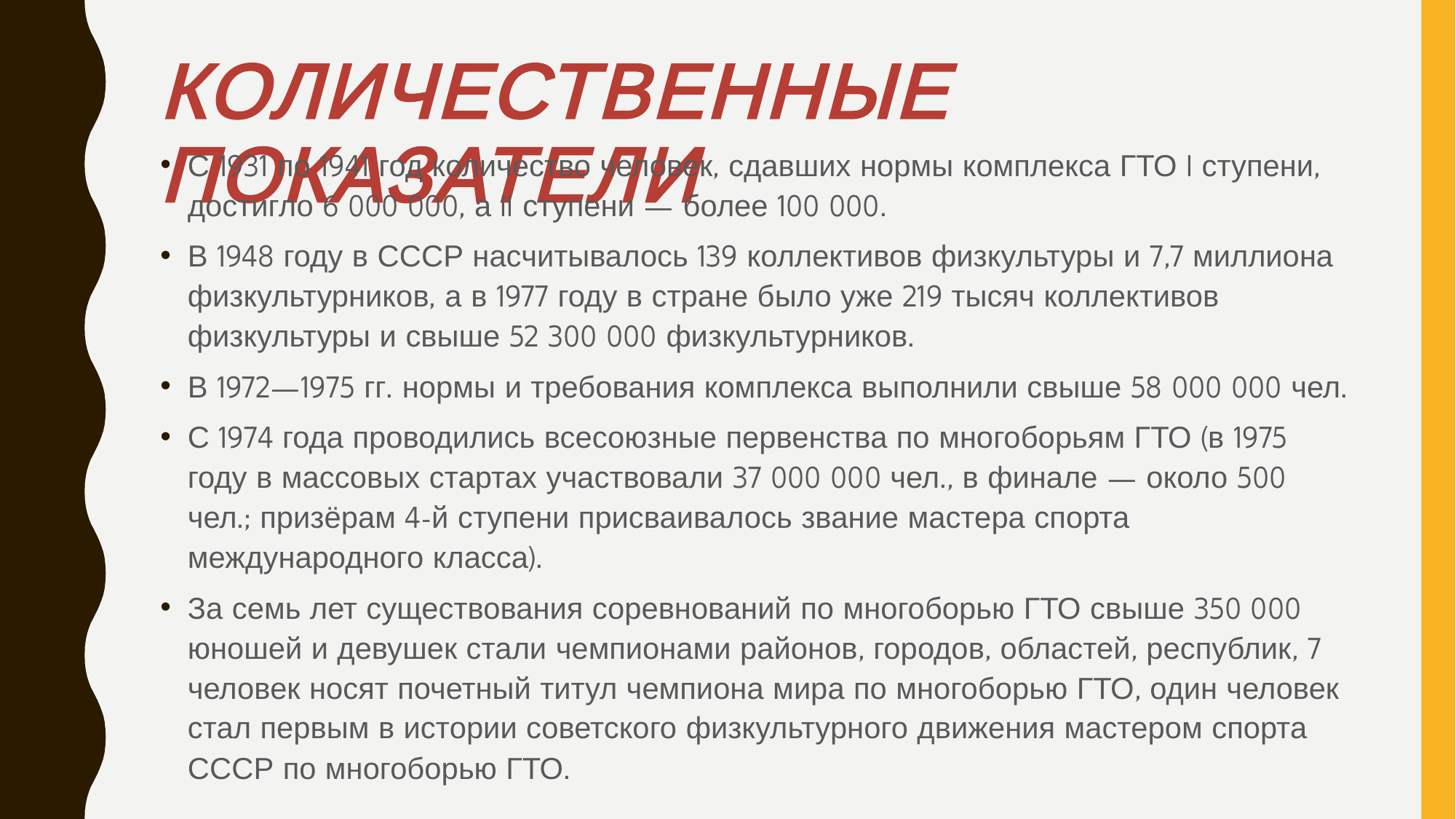

# Количественные показатели
С 1931 по 1941 год количество человек, сдавших нормы комплекса ГТО I ступени, достигло 6 000 000, а II ступени — более 100 000.
В 1948 году в СССР насчитывалось 139 коллективов физкультуры и 7,7 миллиона физкультурников, а в 1977 году в стране было уже 219 тысяч коллективов физкультуры и свыше 52 300 000 физкультурников.
В 1972—1975 гг. нормы и требования комплекса выполнили свыше 58 000 000 чел.
С 1974 года проводились всесоюзные первенства по многоборьям ГТО (в 1975 году в массовых стартах участвовали 37 000 000 чел., в финале — около 500 чел.; призёрам 4-й ступени присваивалось звание мастера спорта международного класса).
За семь лет существования соревнований по многоборью ГТО свыше 350 000 юношей и девушек стали чемпионами районов, городов, областей, республик, 7 человек носят почетный титул чемпиона мира по многоборью ГТО, один человек стал первым в истории советского физкультурного движения мастером спорта СССР по многоборью ГТО.